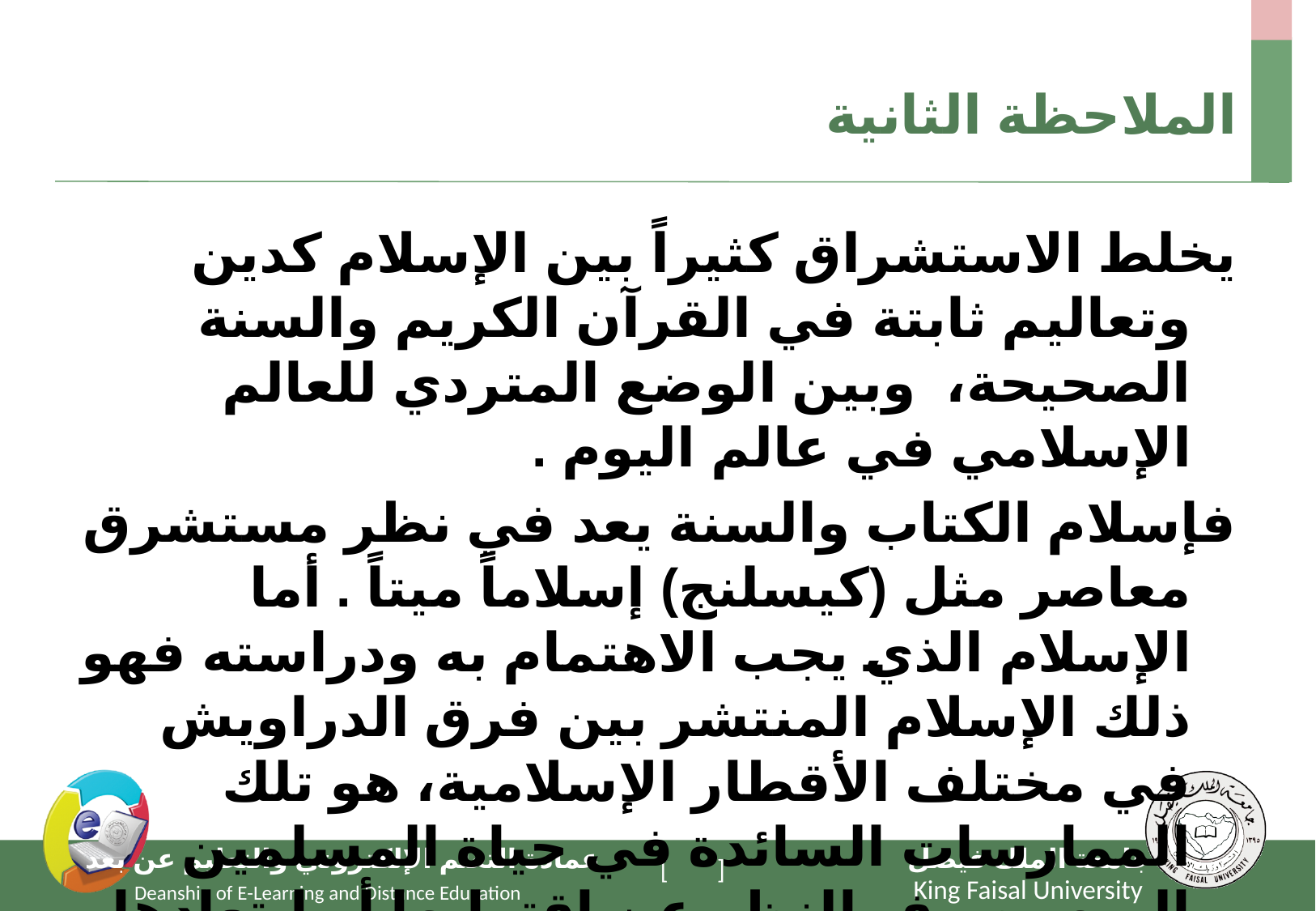

# الملاحظة الثانية
يخلط الاستشراق كثيراً بين الإسلام كدين وتعاليم ثابتة في القرآن الكريم والسنة الصحيحة،  وبين الوضع المتردي للعالم الإسلامي في عالم اليوم .
فإسلام الكتاب والسنة يعد في نظر مستشرق معاصر مثل (كيسلنج) إسلاماً ميتاً . أما الإسلام الذي يجب الاهتمام به ودراسته فهو ذلك الإسلام المنتشر بين فرق الدراويش في مختلف الأقطار الإسلامية، هو تلك الممارسات السائدة في حياة المسلمين اليوم بصرف النظر عن اقترابها أو ابتعادها من الإسلام الأول .